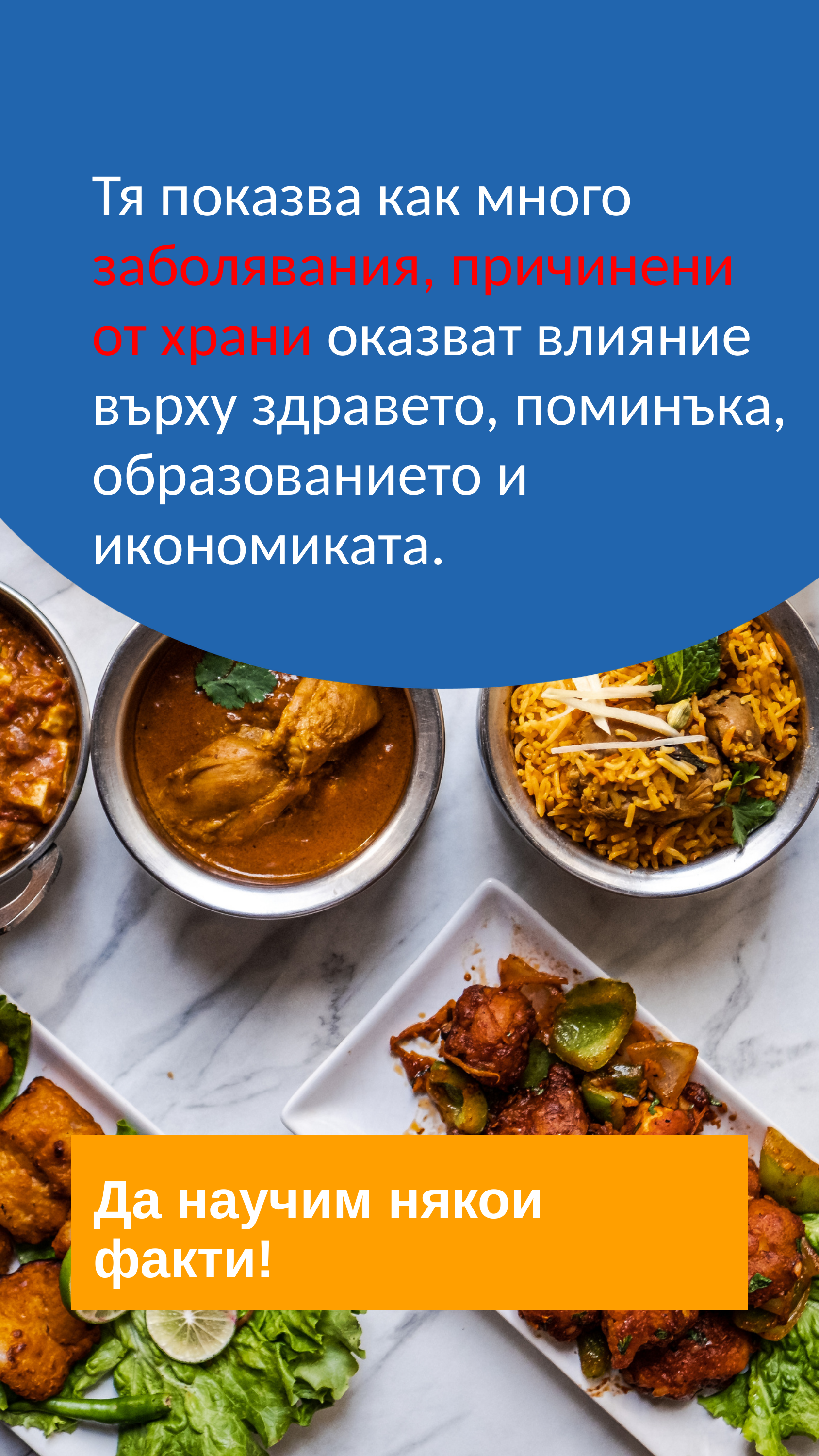

Тя показва как много заболявания, причинени от храни оказват влияние върху здравето, поминъка, образованието и икономиката.

Да научим някои факти!